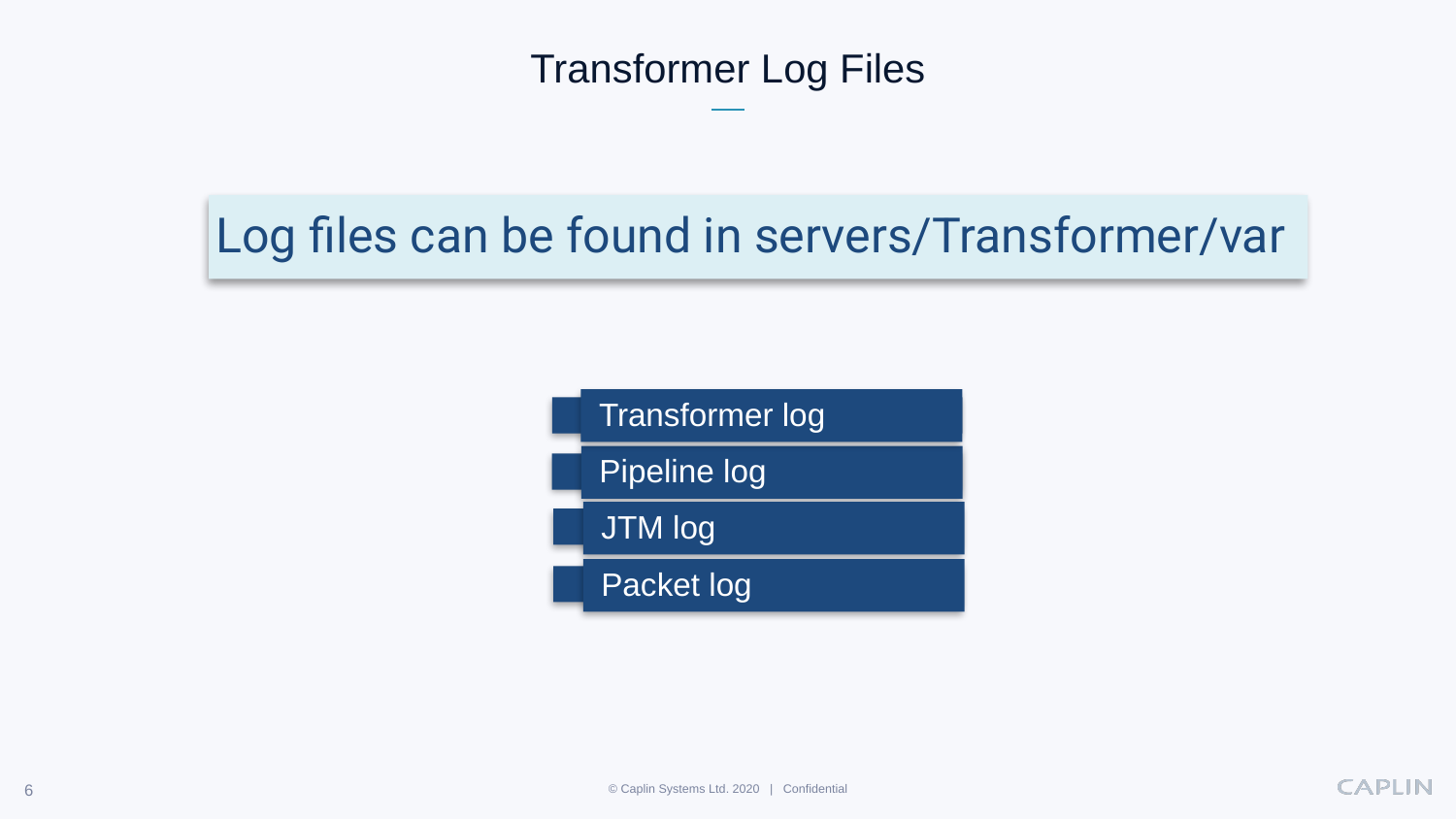

# Transformer Log Files
Log files can be found in servers/Transformer/var
Transformer log

Pipeline log

JTM log

Packet log